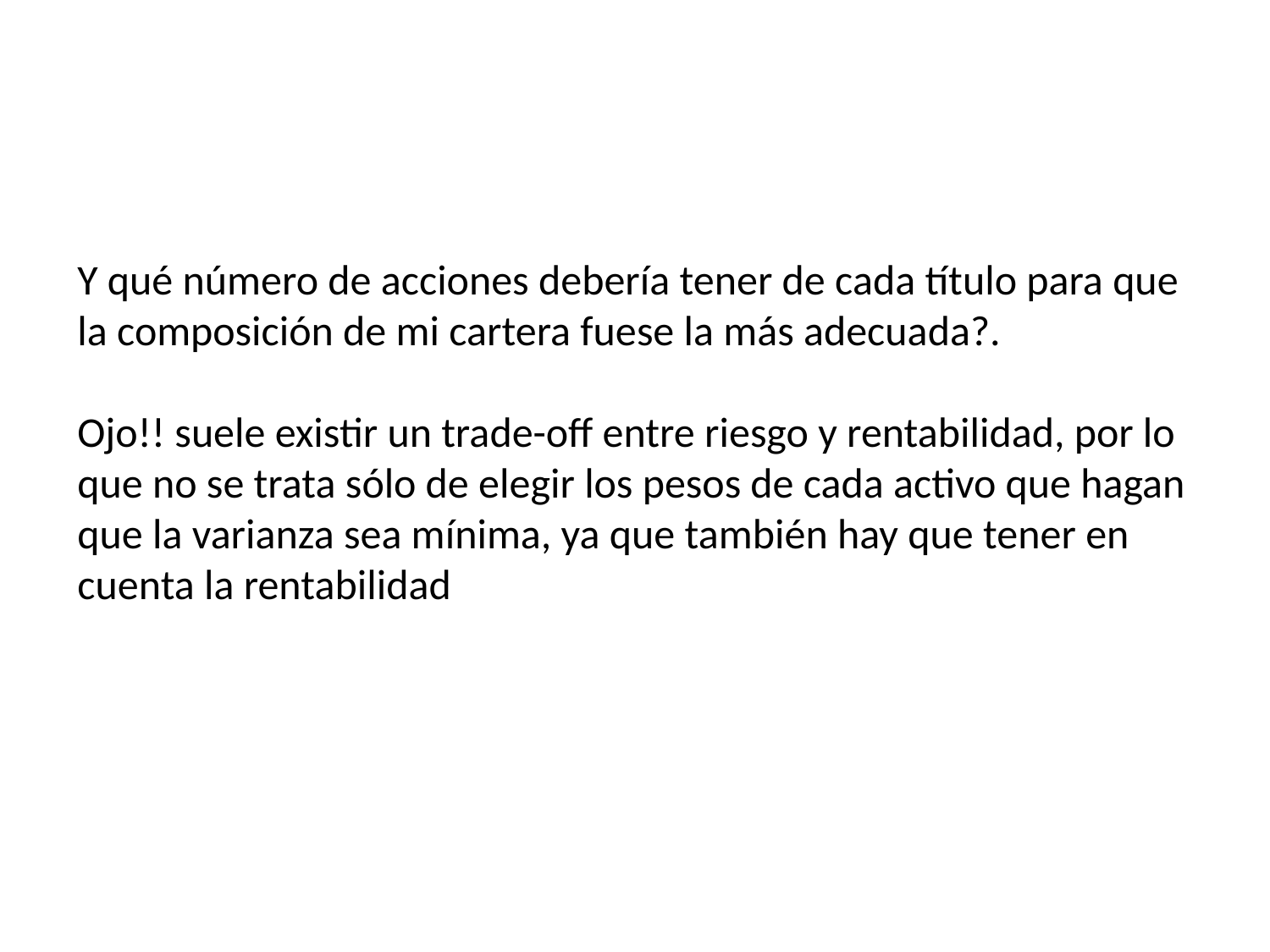

Y qué número de acciones debería tener de cada título para que la composición de mi cartera fuese la más adecuada?.

Ojo!! suele existir un trade-off entre riesgo y rentabilidad, por lo que no se trata sólo de elegir los pesos de cada activo que hagan que la varianza sea mínima, ya que también hay que tener en cuenta la rentabilidad